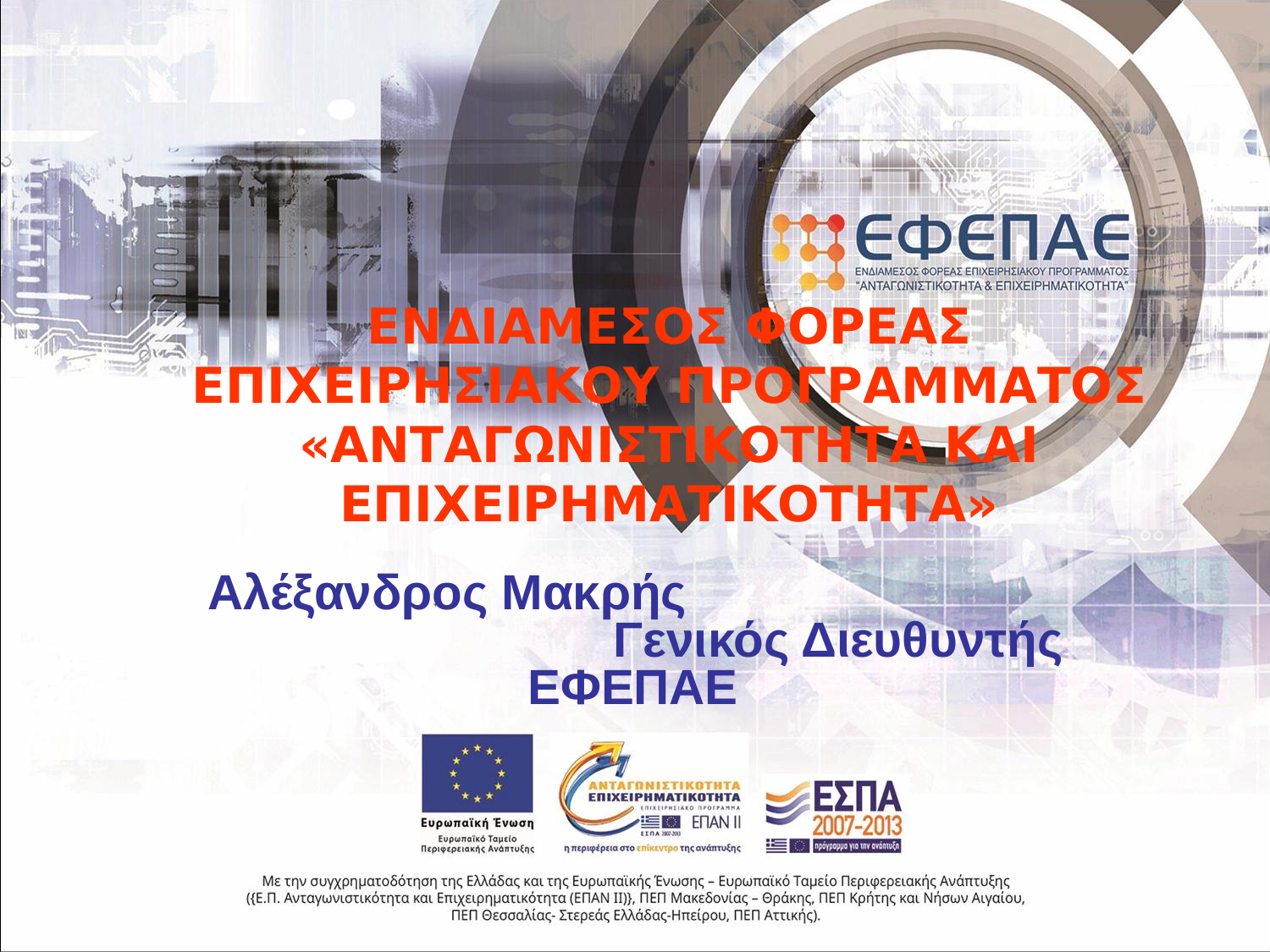

# ΕΝΔΙΑΜΕΣΟΣ ΦΟΡΕΑΣ ΕΠΙΧΕΙΡΗΣΙΑΚΟΥ ΠΡΟΓΡΑΜΜΑΤΟΣ «ΑΝΤΑΓΩΝΙΣΤΙΚΟΤΗΤΑ ΚΑΙ ΕΠΙΧΕΙΡΗΜΑΤΙΚΟΤΗΤΑ»
Αλέξανδρος Μακρής                                                          Γενικός Διευθυντής ΕΦΕΠΑΕ